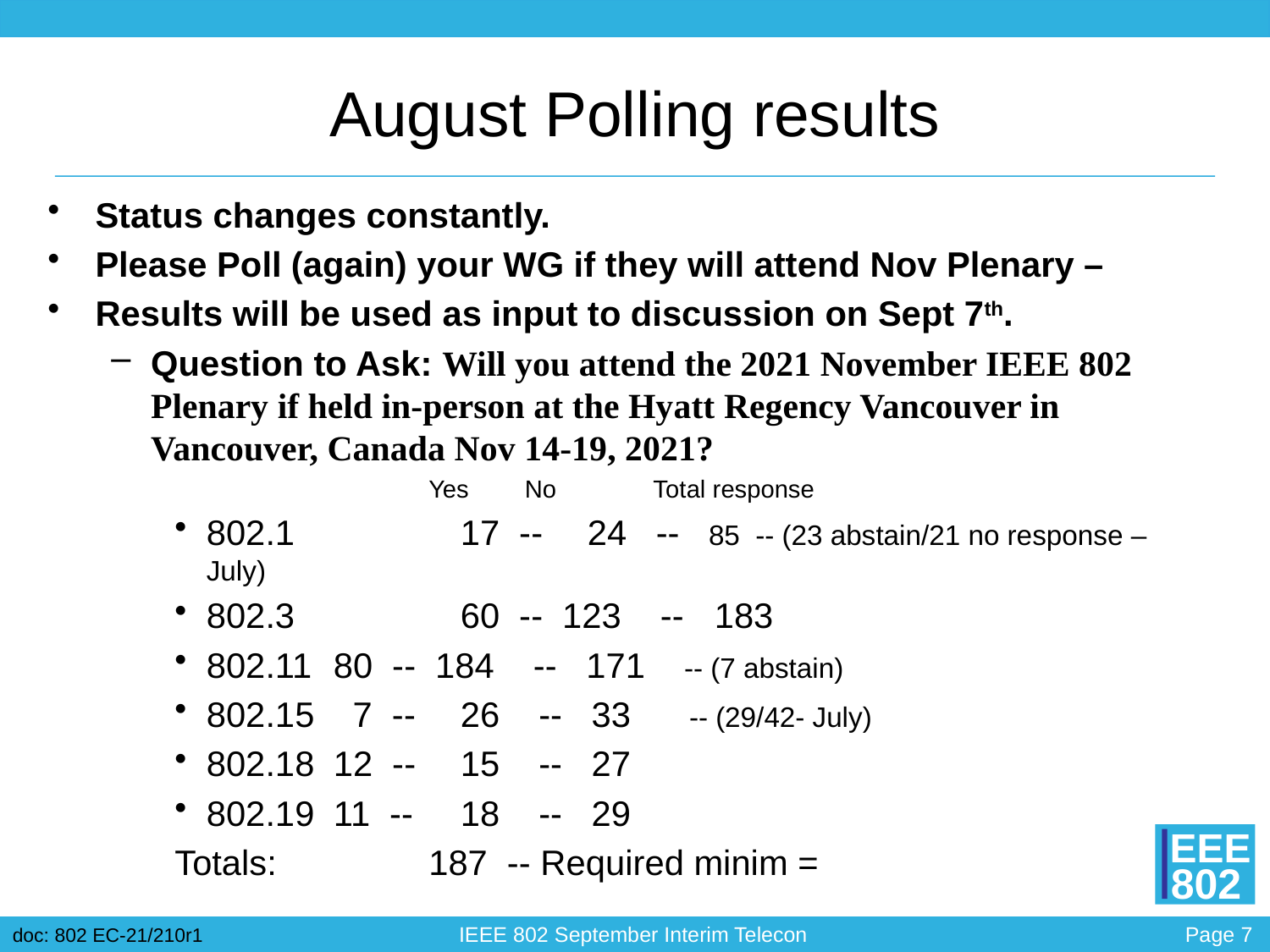

# August Polling results
Status changes constantly.
Please Poll (again) your WG if they will attend Nov Plenary –
Results will be used as input to discussion on Sept 7th.
Question to Ask: Will you attend the 2021 November IEEE 802 Plenary if held in-person at the Hyatt Regency Vancouver in Vancouver, Canada Nov 14-19, 2021?
Yes        No              Total response
802.1		17  --	24   --   85  -- (23 abstain/21 no response – July)
802.3		60  --  123    --	183
802.11	80  --  184    --   171    -- (7 abstain)
802.15	  7  -- 	26    --   33      -- (29/42- July)
802.18	12  --	15    --   27
802.19	11  --	18    --   29
Totals:		187  -- Required minim =